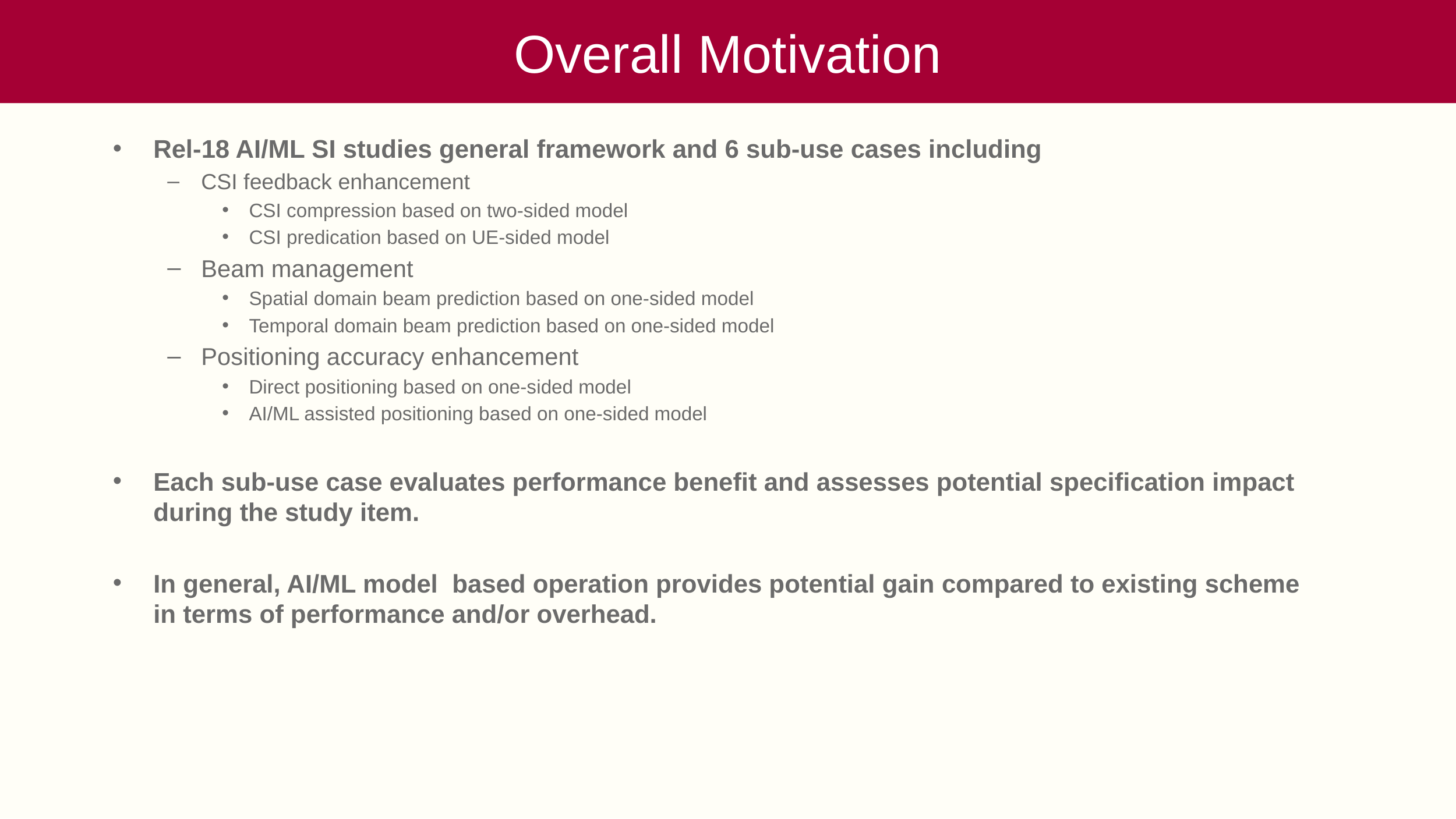

# Overall Motivation
Rel-18 AI/ML SI studies general framework and 6 sub-use cases including
CSI feedback enhancement
CSI compression based on two-sided model
CSI predication based on UE-sided model
Beam management
Spatial domain beam prediction based on one-sided model
Temporal domain beam prediction based on one-sided model
Positioning accuracy enhancement
Direct positioning based on one-sided model
AI/ML assisted positioning based on one-sided model

Each sub-use case evaluates performance benefit and assesses potential specification impact during the study item.

In general, AI/ML model  based operation provides potential gain compared to existing scheme in terms of performance and/or overhead.